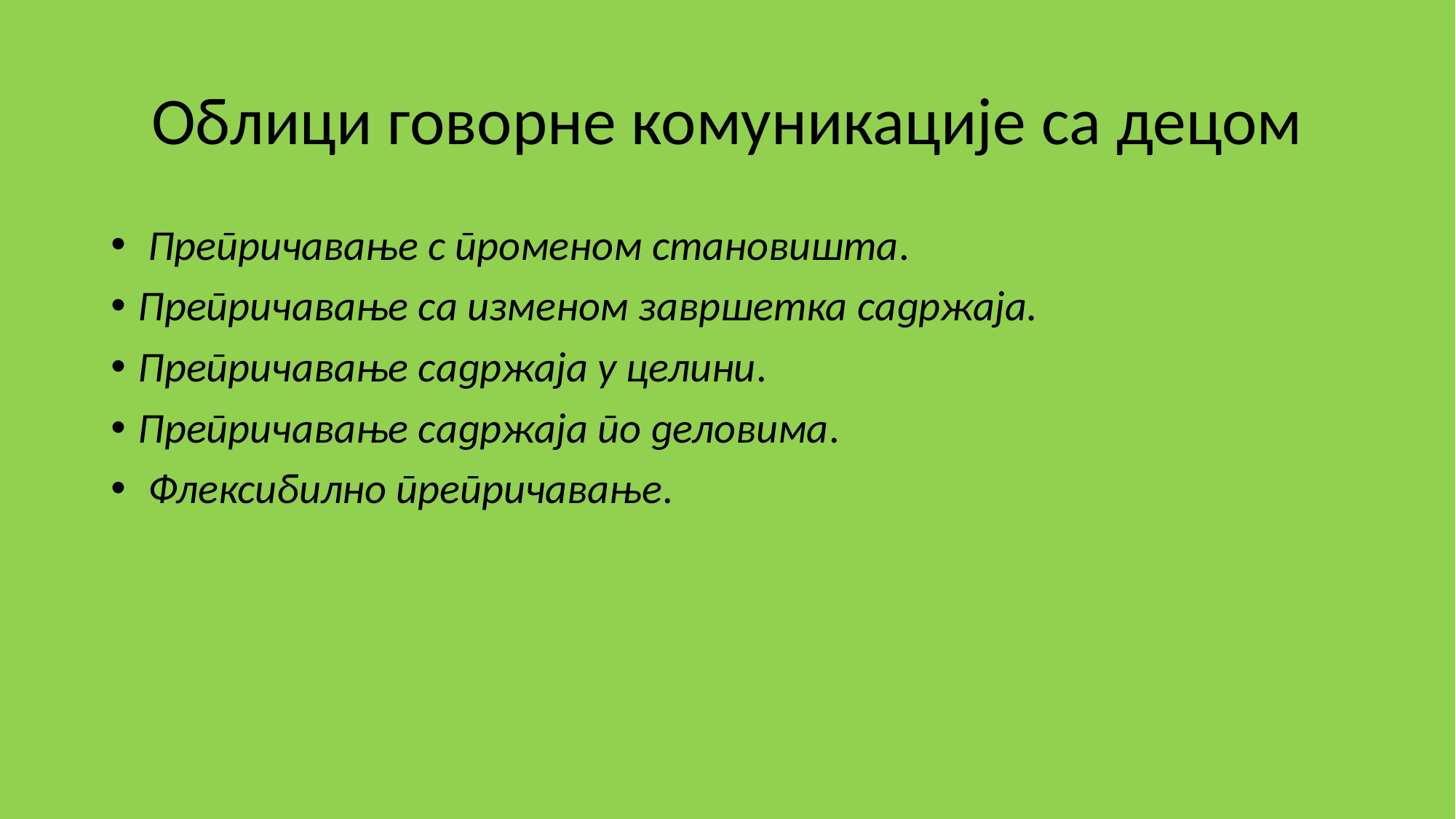

# Облици говорне комуникације са децом
 Препричавање с променом становишта.
Препричавање са изменом завршетка садржаја.
Препричавање садржаја у целини.
Препричавање садржаја по деловима.
 Флексибилно препричавање.